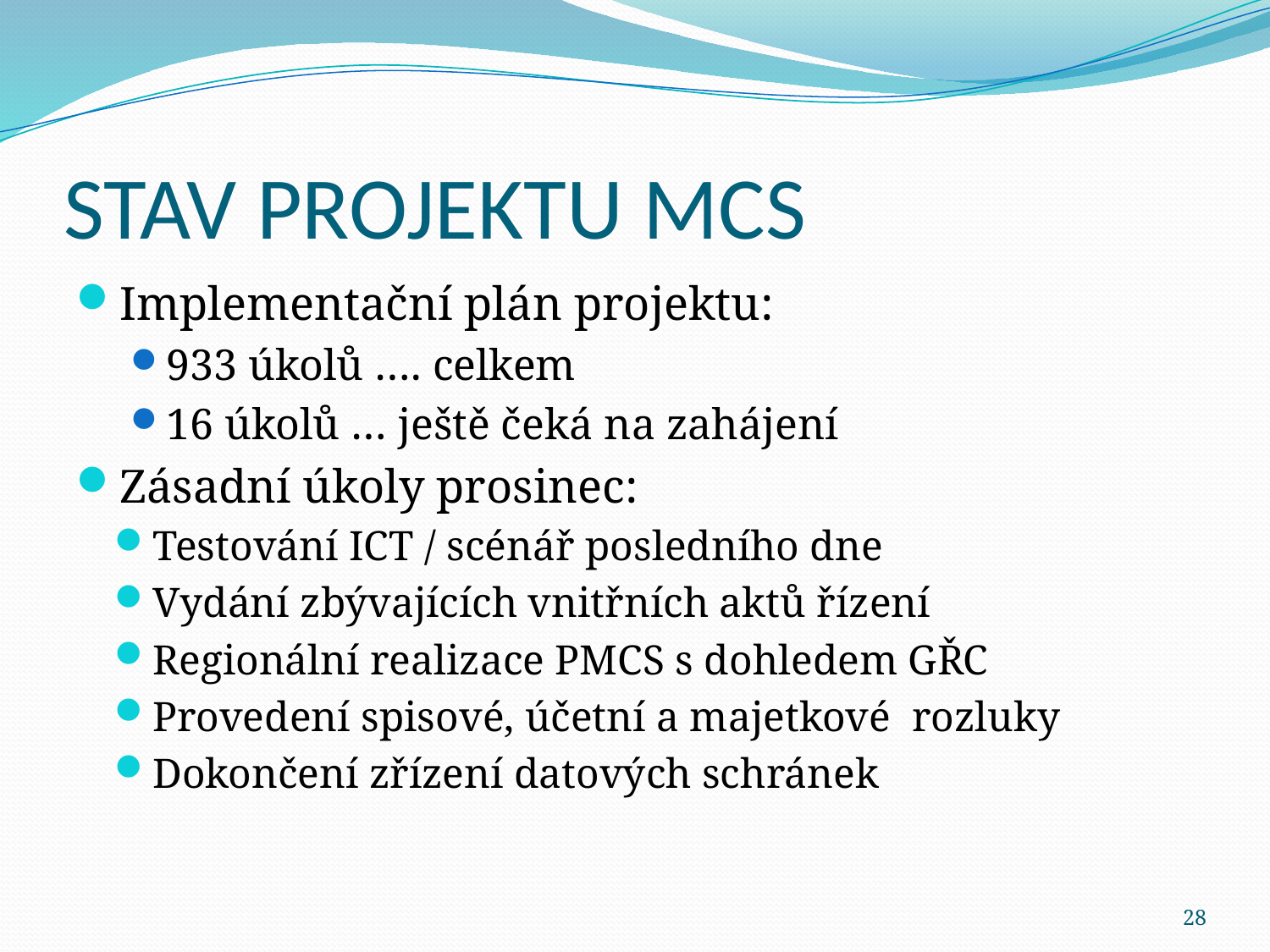

# STAV PROJEKTU MCS
Implementační plán projektu:
933 úkolů …. celkem
16 úkolů … ještě čeká na zahájení
Zásadní úkoly prosinec:
Testování ICT / scénář posledního dne
Vydání zbývajících vnitřních aktů řízení
Regionální realizace PMCS s dohledem GŘC
Provedení spisové, účetní a majetkové  rozluky
Dokončení zřízení datových schránek

28